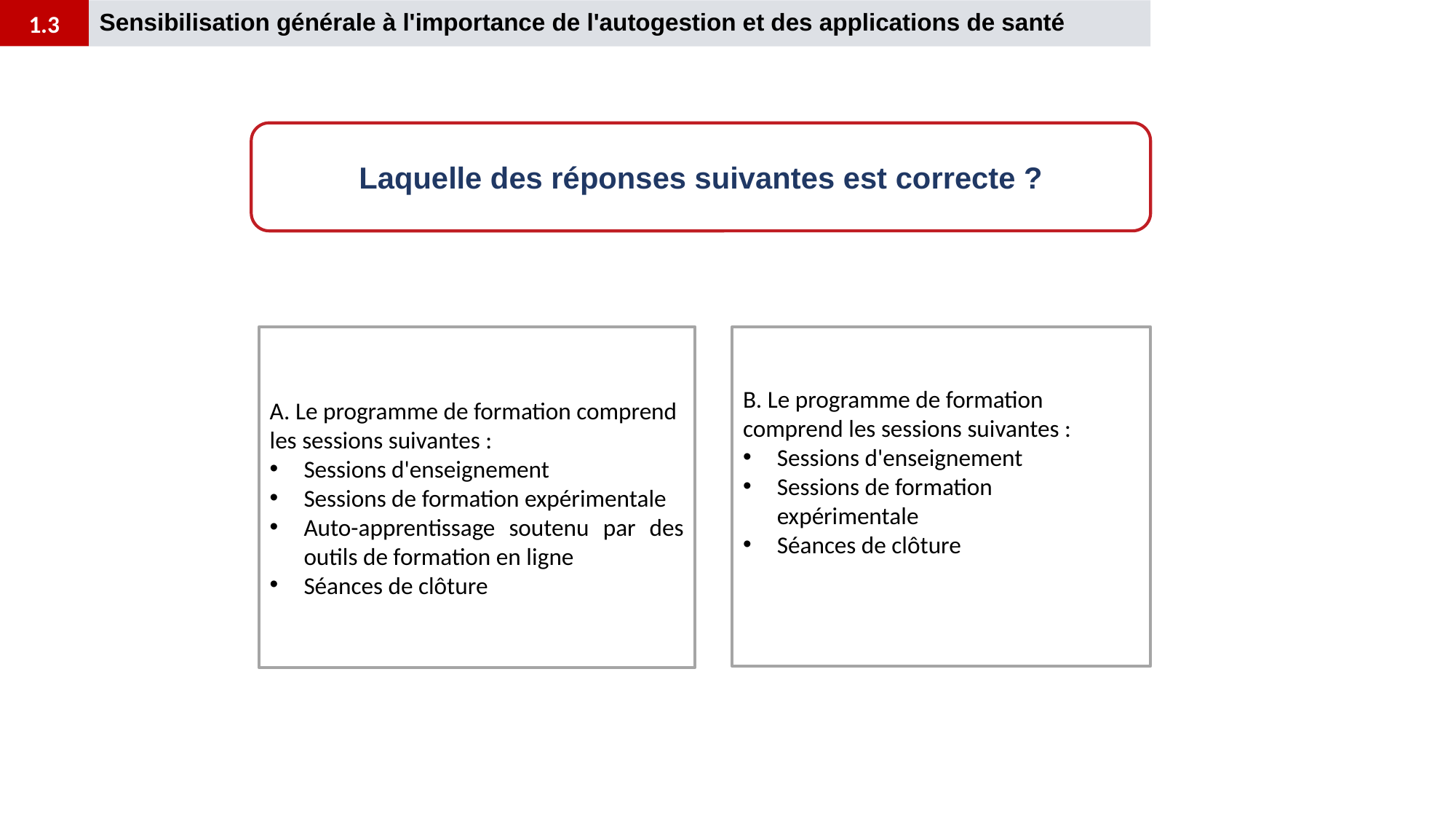

1.3
Sensibilisation générale à l'importance de l'autogestion et des applications de santé
Laquelle des réponses suivantes est correcte ?

A. Le programme de formation comprend les sessions suivantes :
Sessions d'enseignement
Sessions de formation expérimentale
Auto-apprentissage soutenu par des outils de formation en ligne
Séances de clôture

B. Le programme de formation comprend les sessions suivantes :
Sessions d'enseignement
Sessions de formation expérimentale
Séances de clôture